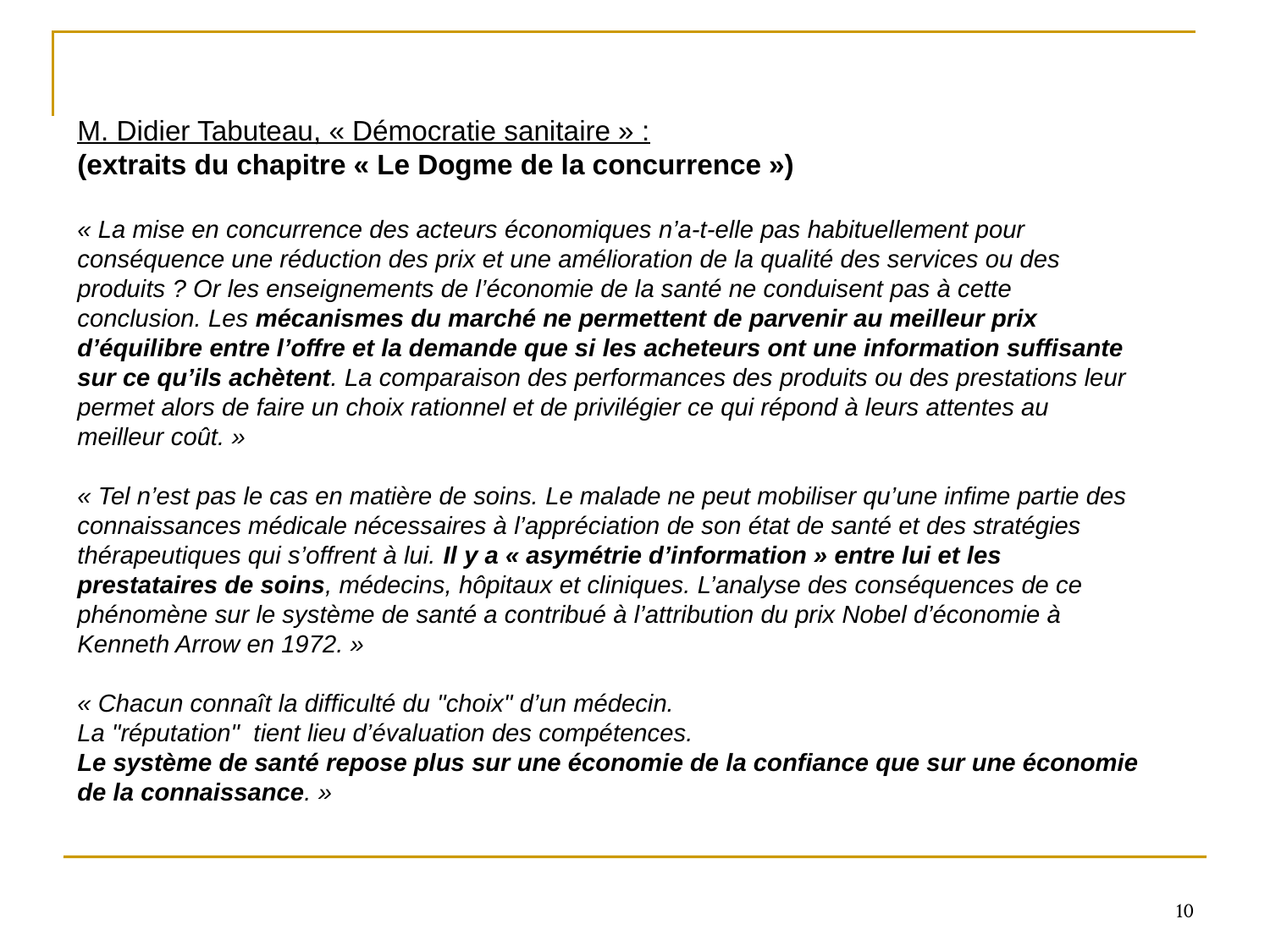

M. Didier Tabuteau, « Démocratie sanitaire » :
(extraits du chapitre « Le Dogme de la concurrence »)

« La mise en concurrence des acteurs économiques n’a-t-elle pas habituellement pour conséquence une réduction des prix et une amélioration de la qualité des services ou des produits ? Or les enseignements de l’économie de la santé ne conduisent pas à cette conclusion. Les mécanismes du marché ne permettent de parvenir au meilleur prix d’équilibre entre l’offre et la demande que si les acheteurs ont une information suffisante sur ce qu’ils achètent. La comparaison des performances des produits ou des prestations leur permet alors de faire un choix rationnel et de privilégier ce qui répond à leurs attentes au meilleur coût. »
« Tel n’est pas le cas en matière de soins. Le malade ne peut mobiliser qu’une infime partie des connaissances médicale nécessaires à l’appréciation de son état de santé et des stratégies thérapeutiques qui s’offrent à lui. Il y a « asymétrie d’information » entre lui et les prestataires de soins, médecins, hôpitaux et cliniques. L’analyse des conséquences de ce phénomène sur le système de santé a contribué à l’attribution du prix Nobel d’économie à Kenneth Arrow en 1972. »
« Chacun connaît la difficulté du "choix" d’un médecin.
La "réputation"  tient lieu d’évaluation des compétences.
Le système de santé repose plus sur une économie de la confiance que sur une économie de la connaissance. »
10